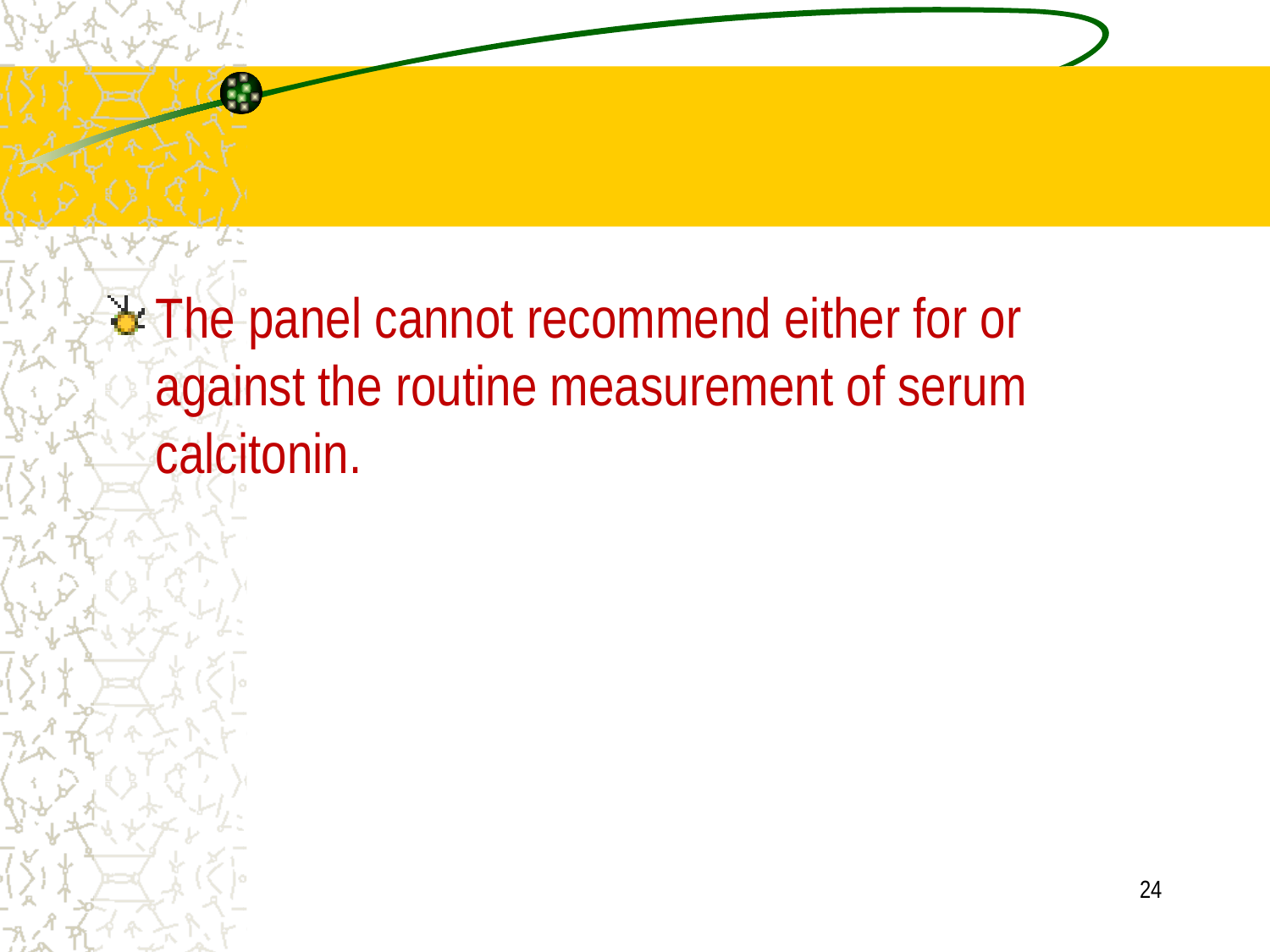

#
The panel cannot recommend either for or against the routine measurement of serum calcitonin.

24